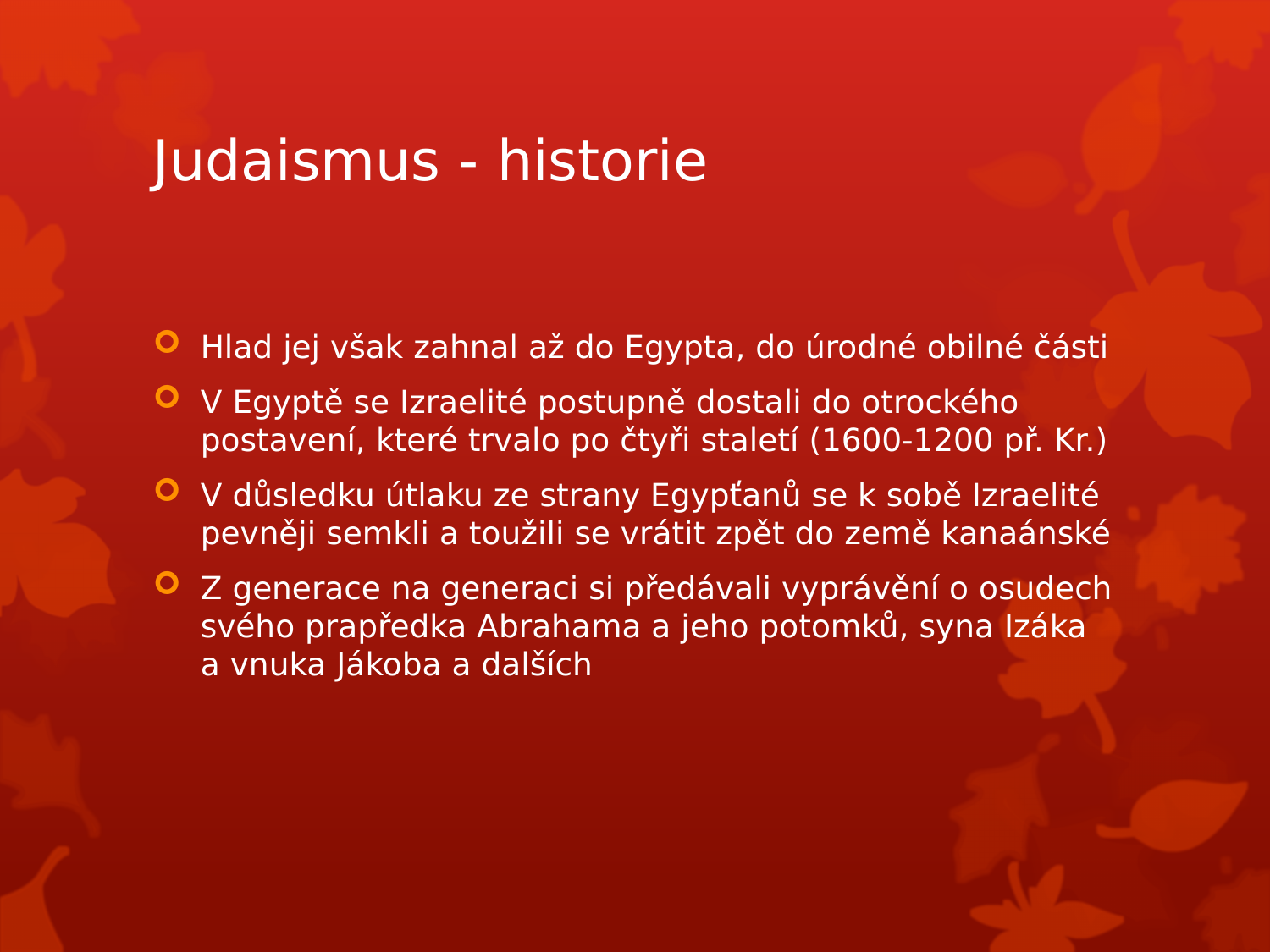

# Judaismus - historie
Hlad jej však zahnal až do Egypta, do úrodné obilné části
V Egyptě se Izraelité postupně dostali do otrockého postavení, které trvalo po čtyři staletí (1600-1200 př. Kr.)
V důsledku útlaku ze strany Egypťanů se k sobě Izraelité pevněji semkli a toužili se vrátit zpět do země kanaánské
Z generace na generaci si předávali vyprávění o osudech svého prapředka Abrahama a jeho potomků, syna Izáka a vnuka Jákoba a dalších